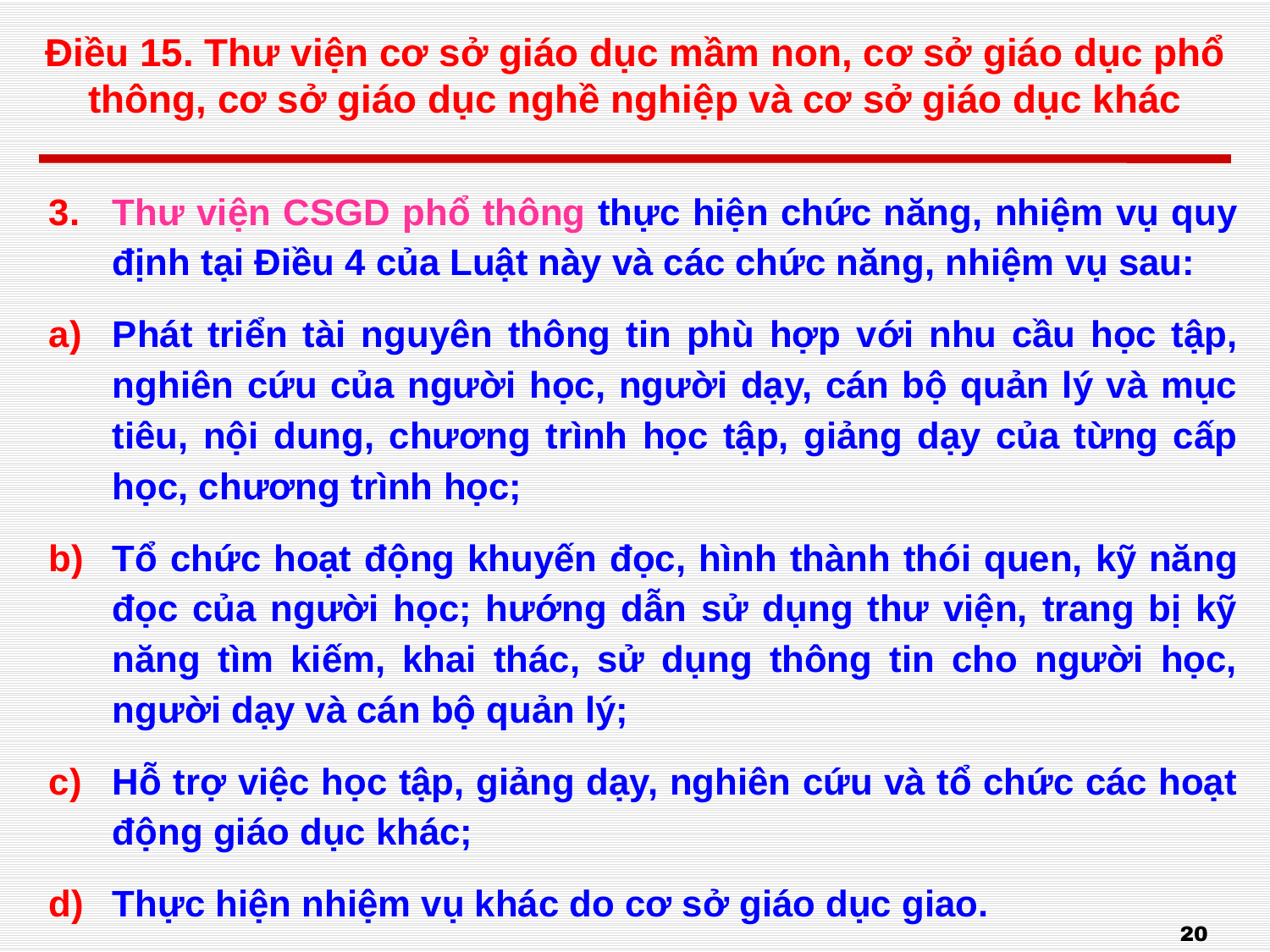

# Điều 15. Thư viện cơ sở giáo dục mầm non, cơ sở giáo dục phổ thông, cơ sở giáo dục nghề nghiệp và cơ sở giáo dục khác
Thư viện CSGD phổ thông thực hiện chức năng, nhiệm vụ quy định tại Điều 4 của Luật này và các chức năng, nhiệm vụ sau:
Phát triển tài nguyên thông tin phù hợp với nhu cầu học tập, nghiên cứu của người học, người dạy, cán bộ quản lý và mục tiêu, nội dung, chương trình học tập, giảng dạy của từng cấp học, chương trình học;
Tổ chức hoạt động khuyến đọc, hình thành thói quen, kỹ năng đọc của người học; hướng dẫn sử dụng thư viện, trang bị kỹ năng tìm kiếm, khai thác, sử dụng thông tin cho người học, người dạy và cán bộ quản lý;
Hỗ trợ việc học tập, giảng dạy, nghiên cứu và tổ chức các hoạt động giáo dục khác;
Thực hiện nhiệm vụ khác do cơ sở giáo dục giao.